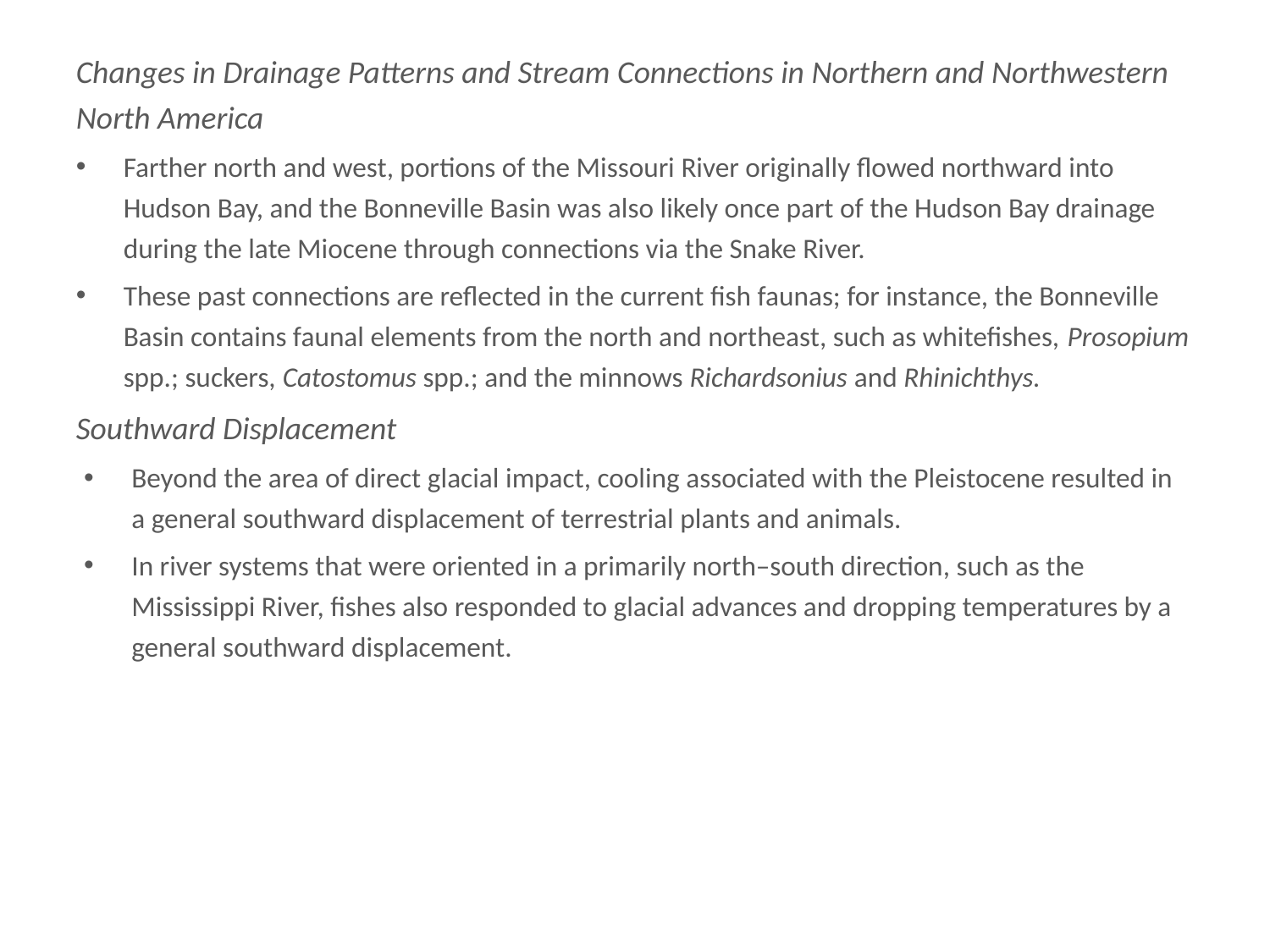

Changes in Drainage Patterns and Stream Connections in Northern and Northwest...
Changes in Drainage Patterns and Stream Connections in Northern and Northwestern North America
Farther north and west, portions of the Missouri River originally flowed northward into Hudson Bay, and the Bonneville Basin was also likely once part of the Hudson Bay drainage during the late Miocene through connections via the Snake River.
These past connections are reflected in the current fish faunas; for instance, the Bonneville Basin contains faunal elements from the north and northeast, such as whitefishes, Prosopium spp.; suckers, Catostomus spp.; and the minnows Richardsonius and Rhinichthys.
Southward Displacement
Beyond the area of direct glacial impact, cooling associated with the Pleistocene resulted in a general southward displacement of terrestrial plants and animals.
In river systems that were oriented in a primarily north–south direction, such as the Mississippi River, fishes also responded to glacial advances and dropping temperatures by a general southward displacement.